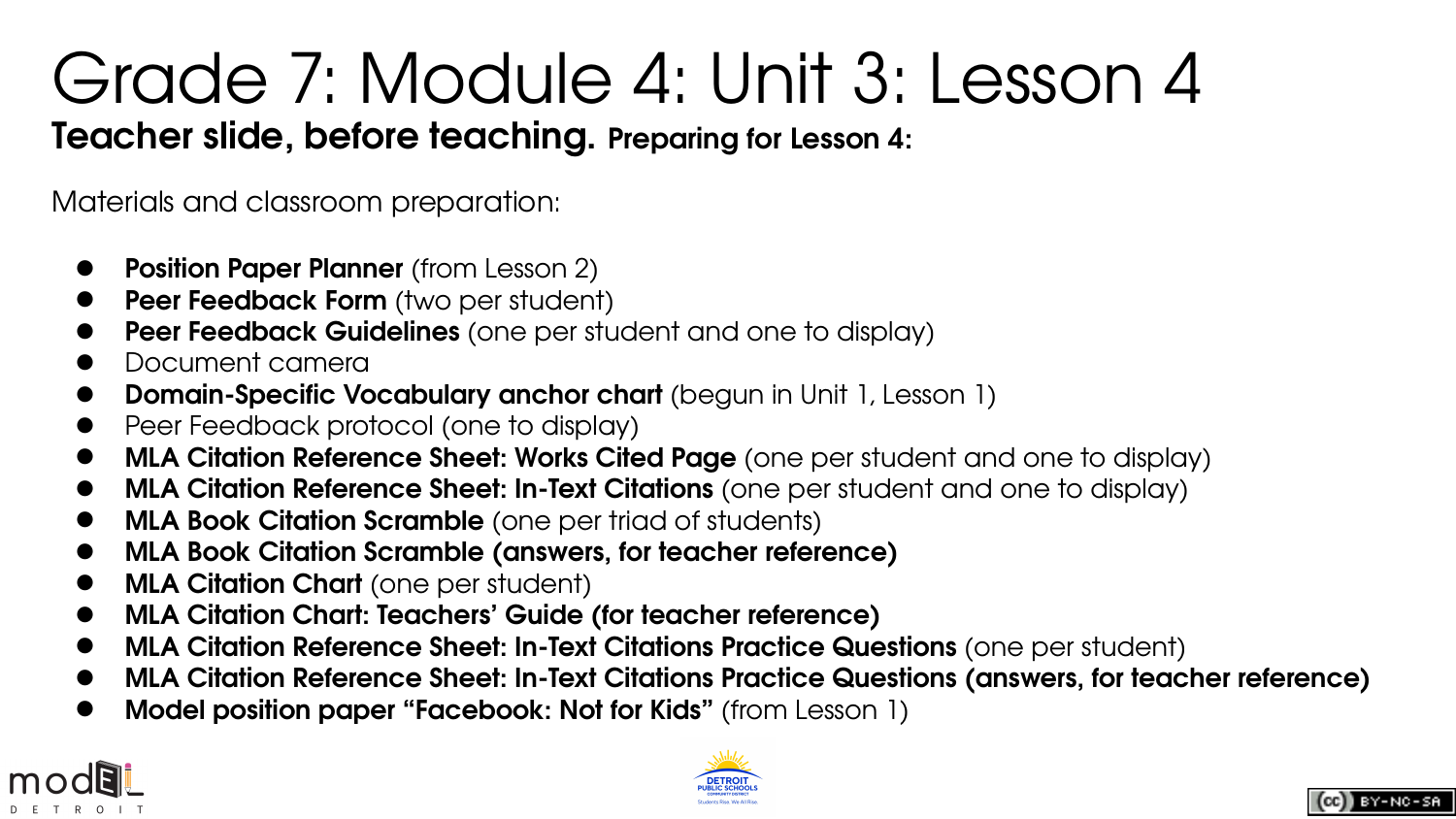

Grade 7: Module 4: Unit 3: Lesson 4
Teacher slide, before teaching. Preparing for Lesson 4:

Materials and classroom preparation:

Position Paper Planner (from Lesson 2)
Peer Feedback Form (two per student)
Peer Feedback Guidelines (one per student and one to display)
Document camera
Domain-Specific Vocabulary anchor chart (begun in Unit 1, Lesson 1)
Peer Feedback protocol (one to display)
MLA Citation Reference Sheet: Works Cited Page (one per student and one to display)
MLA Citation Reference Sheet: In-Text Citations (one per student and one to display)
MLA Book Citation Scramble (one per triad of students)
MLA Book Citation Scramble (answers, for teacher reference)
MLA Citation Chart (one per student)
MLA Citation Chart: Teachers’ Guide (for teacher reference)
MLA Citation Reference Sheet: In-Text Citations Practice Questions (one per student)
MLA Citation Reference Sheet: In-Text Citations Practice Questions (answers, for teacher reference)
Model position paper “Facebook: Not for Kids” (from Lesson 1)